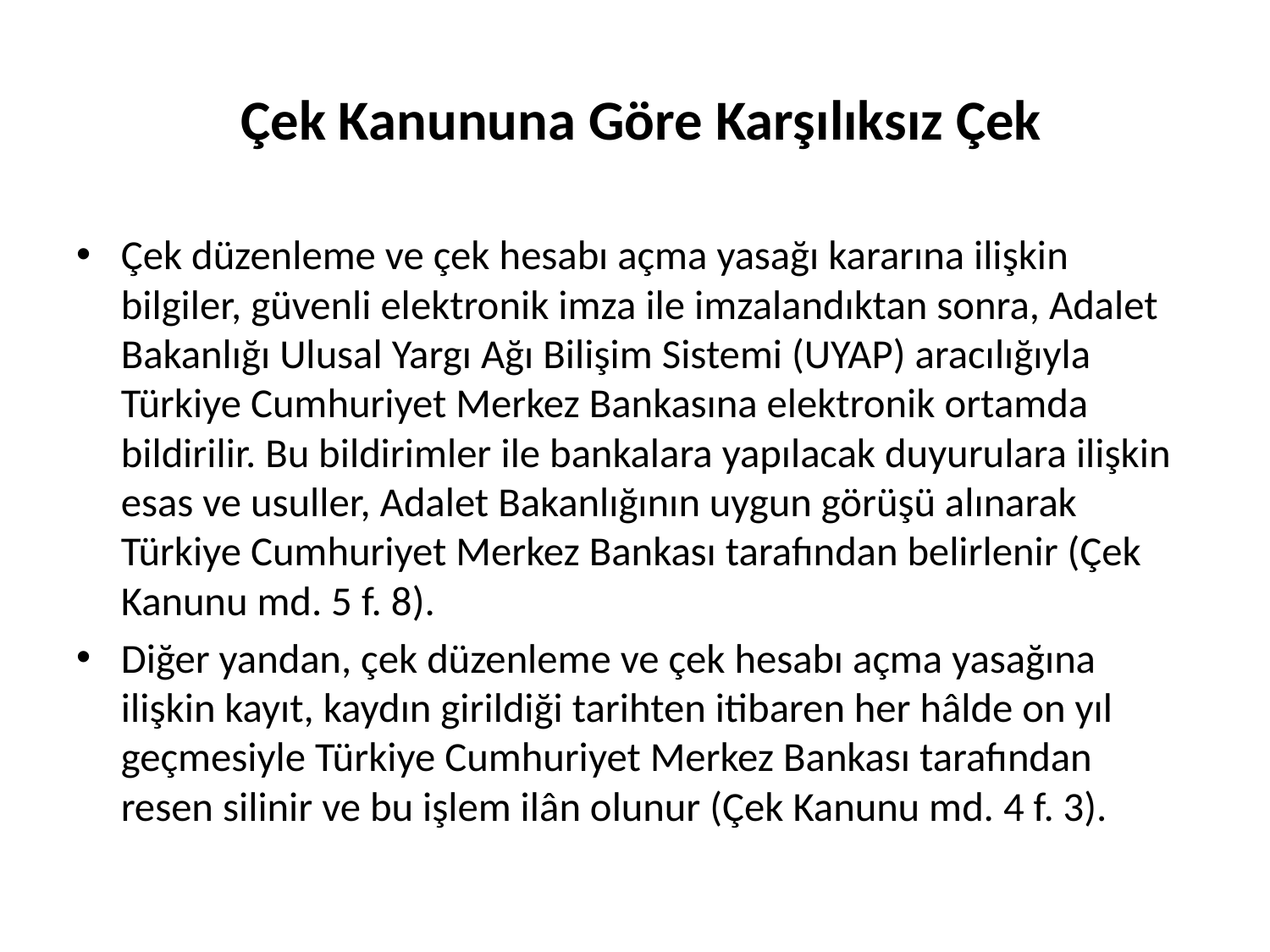

# Çek Kanununa Göre Karşılıksız Çek
Çek düzenleme ve çek hesabı açma yasağı kararına ilişkin bilgiler, güvenli elektronik imza ile imzalandıktan sonra, Adalet Bakanlığı Ulusal Yargı Ağı Bilişim Sistemi (UYAP) aracılığıyla Türkiye Cumhuriyet Merkez Bankasına elektronik ortamda bildirilir. Bu bildirimler ile bankalara yapılacak duyurulara ilişkin esas ve usuller, Adalet Bakanlığının uygun görüşü alınarak Türkiye Cumhuriyet Merkez Bankası tarafından belirlenir (Çek Kanunu md. 5 f. 8).
Diğer yandan, çek düzenleme ve çek hesabı açma yasağına ilişkin kayıt, kaydın girildiği tarihten itibaren her hâlde on yıl geçmesiyle Türkiye Cumhuriyet Merkez Bankası tarafından resen silinir ve bu işlem ilân olunur (Çek Kanunu md. 4 f. 3).